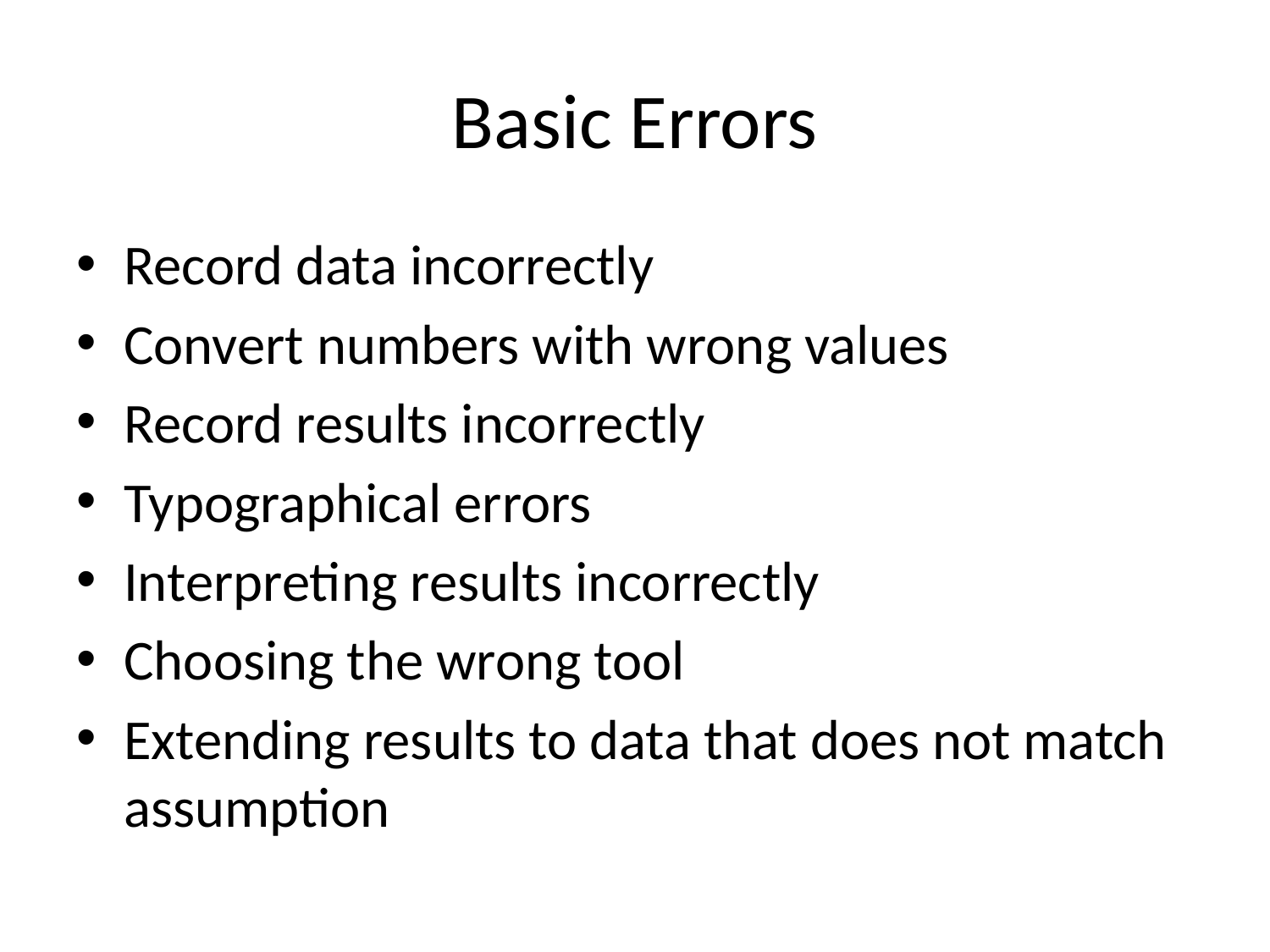

# Basic Errors
Record data incorrectly
Convert numbers with wrong values
Record results incorrectly
Typographical errors
Interpreting results incorrectly
Choosing the wrong tool
Extending results to data that does not match assumption